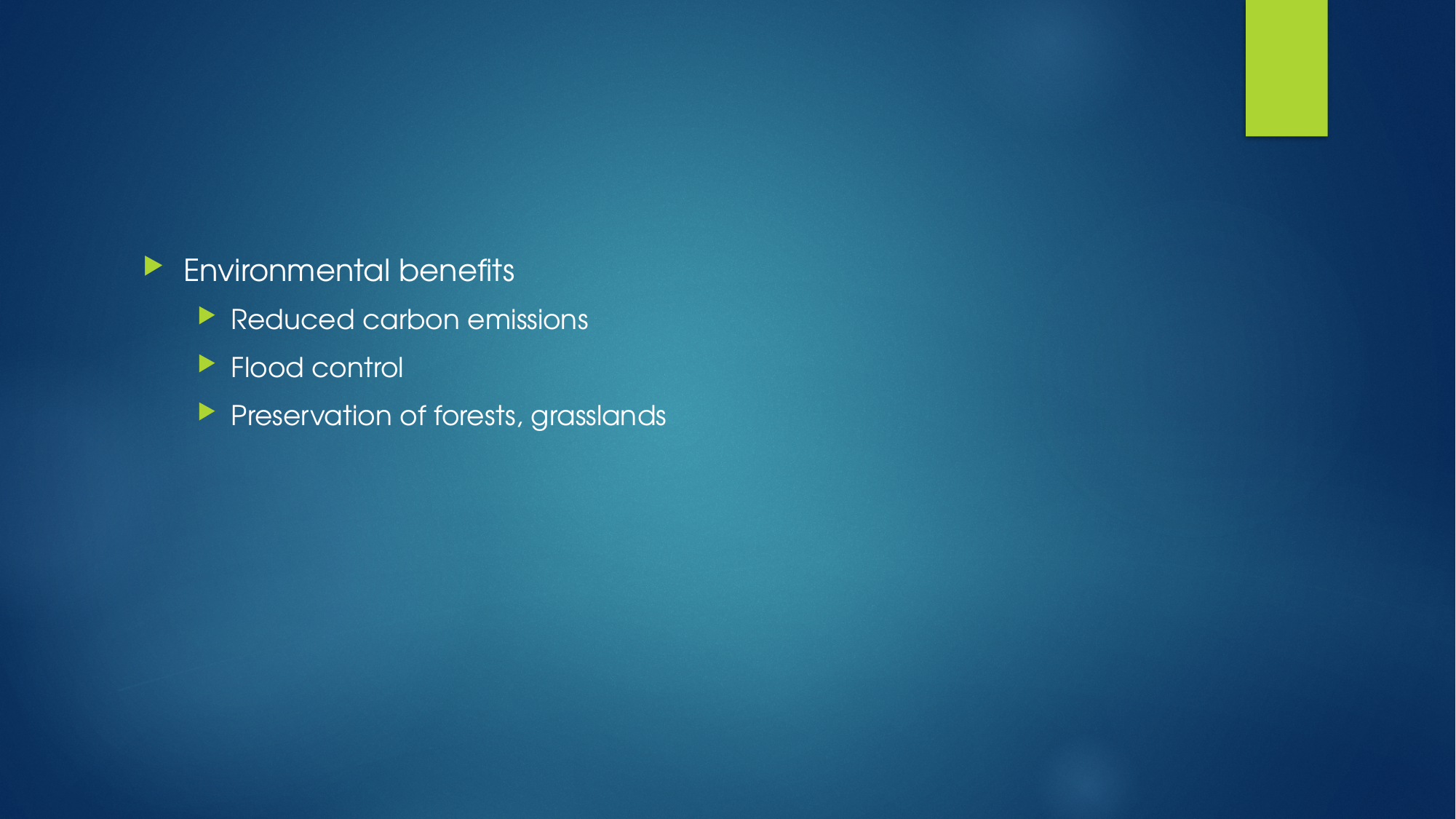

#
Environmental benefits
Reduced carbon emissions
Flood control
Preservation of forests, grasslands